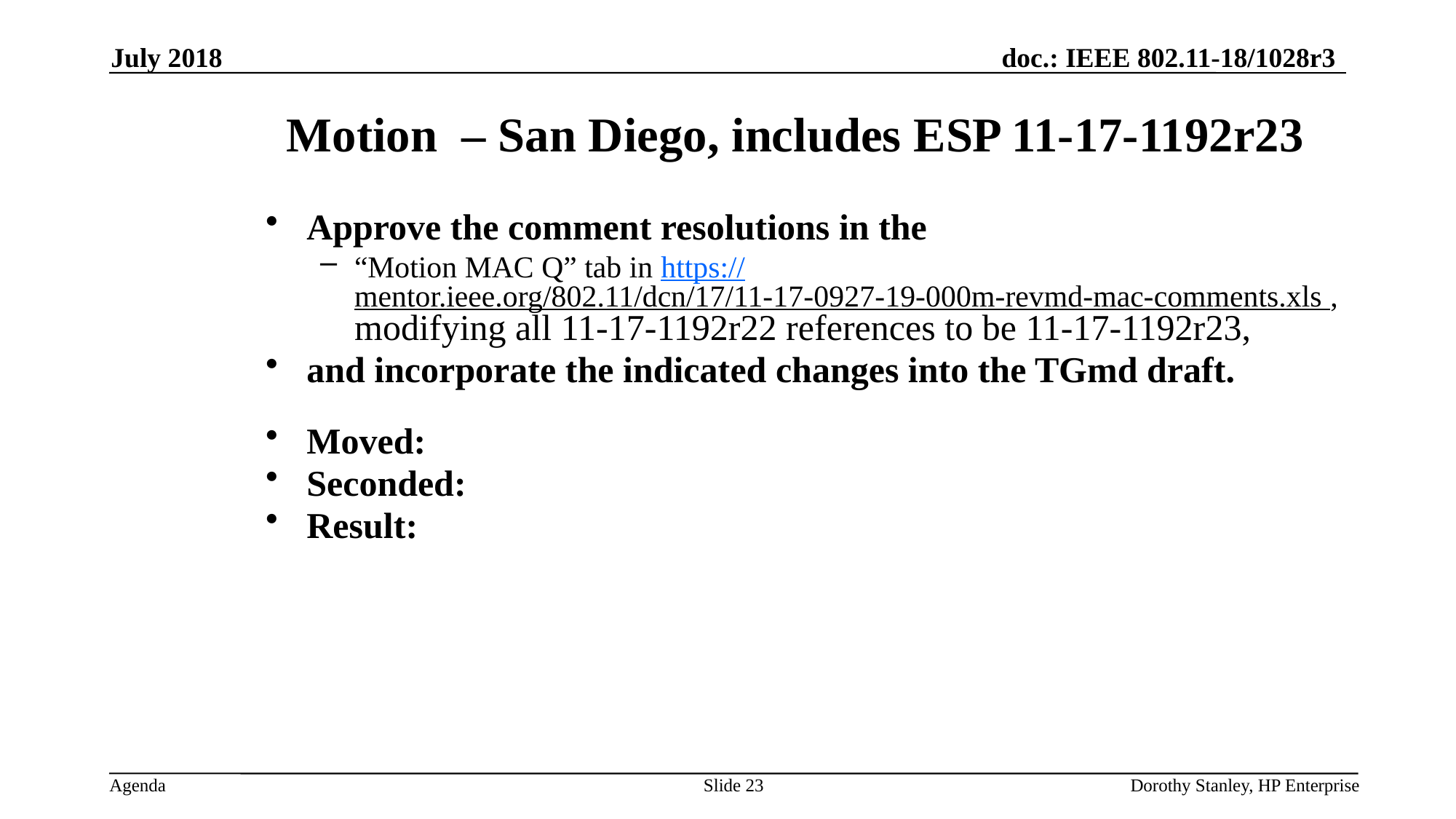

July 2018
Motion  – San Diego, includes ESP 11-17-1192r23
Approve the comment resolutions in the
“Motion MAC Q” tab in https://mentor.ieee.org/802.11/dcn/17/11-17-0927-19-000m-revmd-mac-comments.xls , modifying all 11-17-1192r22 references to be 11-17-1192r23,
and incorporate the indicated changes into the TGmd draft.
Moved:
Seconded:
Result:

Slide 23
Dorothy Stanley, HP Enterprise